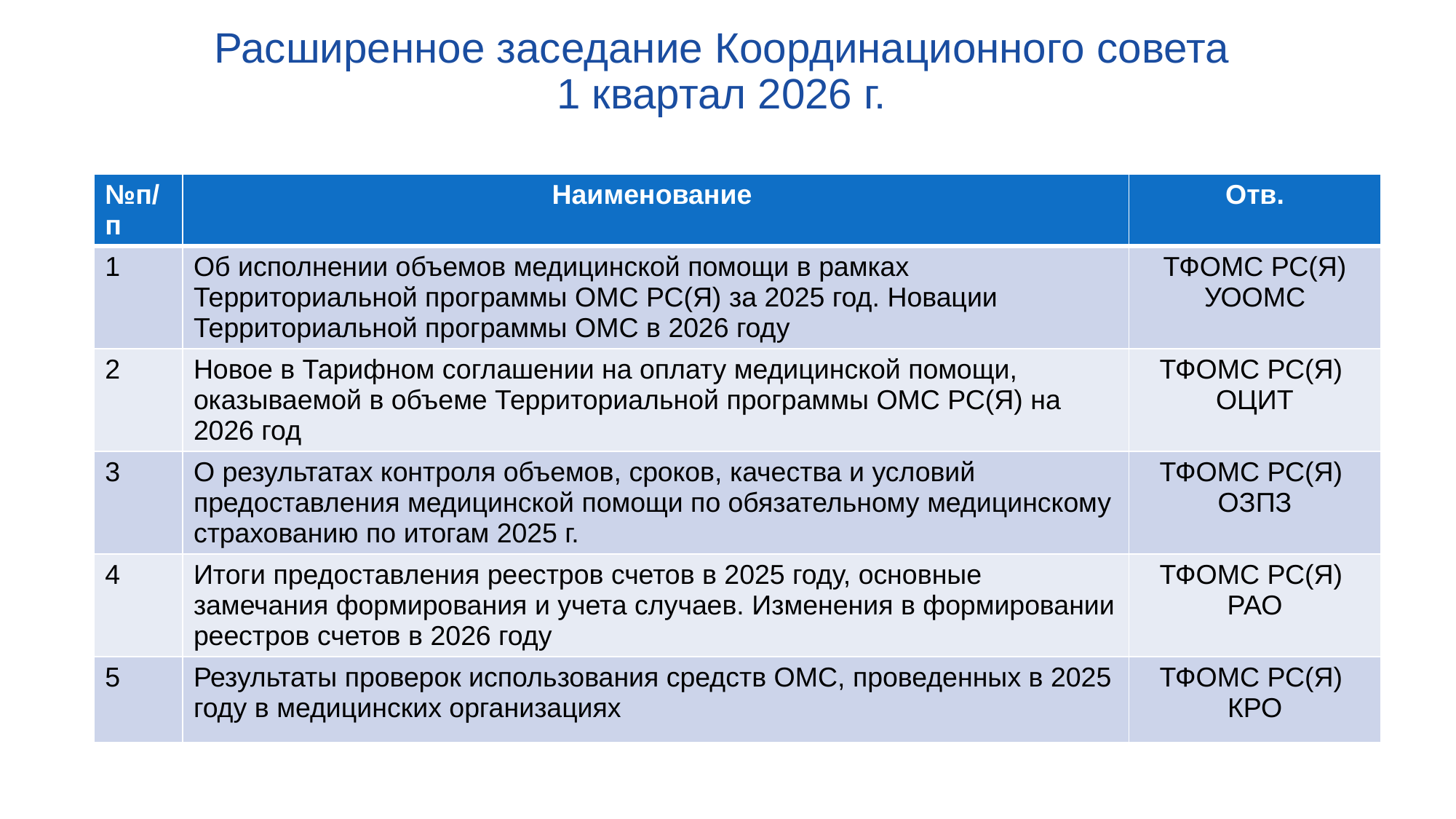

Расширенное заседание Координационного совета
1 квартал 2026 г.
| №п/п | Наименование | Отв. |
| --- | --- | --- |
| 1 | Об исполнении объемов медицинской помощи в рамках Территориальной программы ОМС РС(Я) за 2025 год. Новации Территориальной программы ОМС в 2026 году | ТФОМС РС(Я) УООМС |
| 2 | Новое в Тарифном соглашении на оплату медицинской помощи, оказываемой в объеме Территориальной программы ОМС РС(Я) на 2026 год | ТФОМС РС(Я) ОЦИТ |
| 3 | О результатах контроля объемов, сроков, качества и условий предоставления медицинской помощи по обязательному медицинскому страхованию по итогам 2025 г. | ТФОМС РС(Я) ОЗПЗ |
| 4 | Итоги предоставления реестров счетов в 2025 году, основные замечания формирования и учета случаев. Изменения в формировании реестров счетов в 2026 году | ТФОМС РС(Я) РАО |
| 5 | Результаты проверок использования средств ОМС, проведенных в 2025 году в медицинских организациях | ТФОМС РС(Я) КРО |